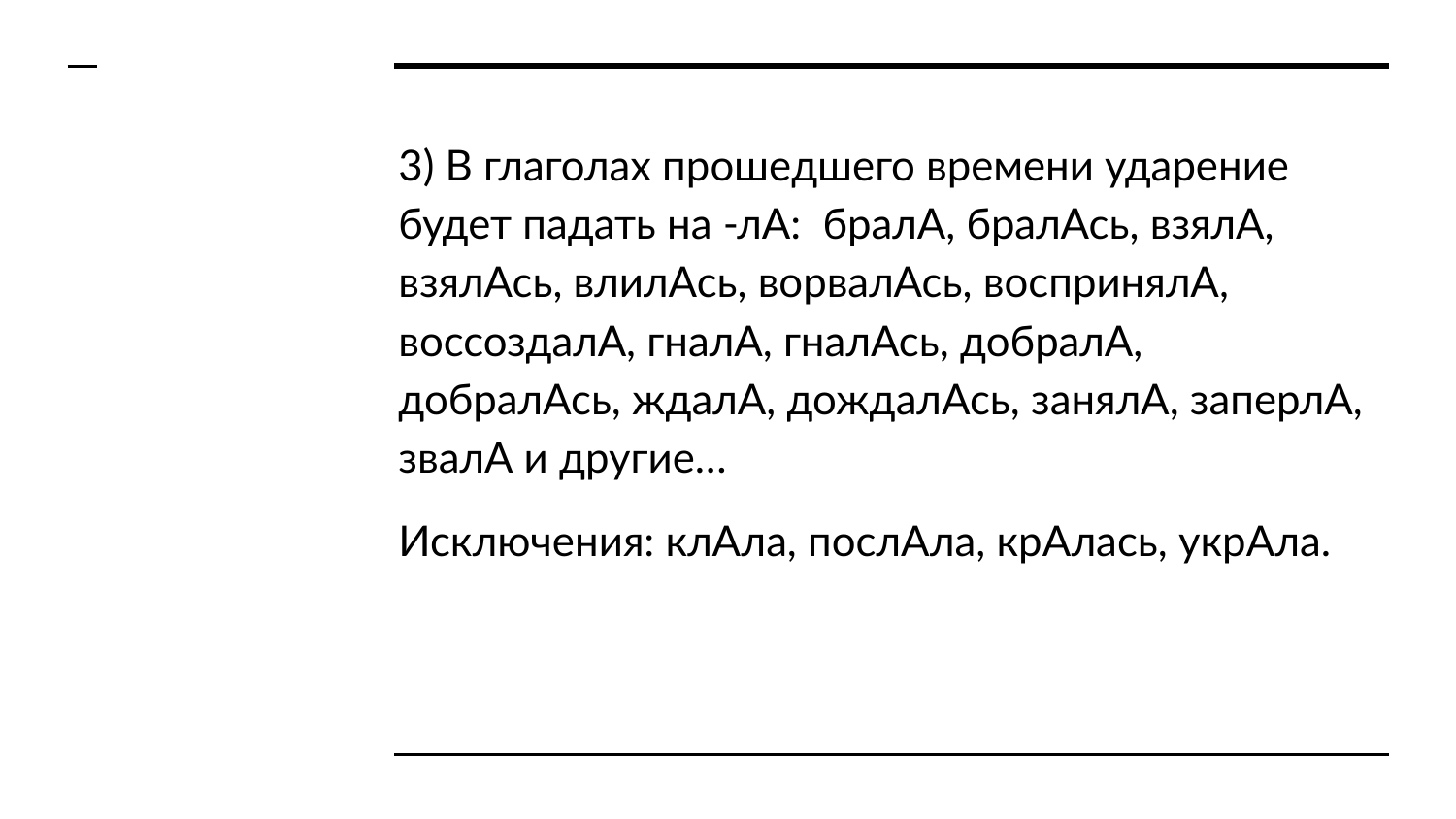

3) В глаголах прошедшего времени ударение будет падать на -лА:  бралА, бралАсь, взялА, взялАсь, влилАсь, ворвалАсь, воспринялА, воссоздалА, гналА, гналАсь, добралА, добралАсь, ждалА, дождалАсь, занялА, заперлА, звалА и другие…
Исключения: клАла, послАла, крАлась, укрАла.